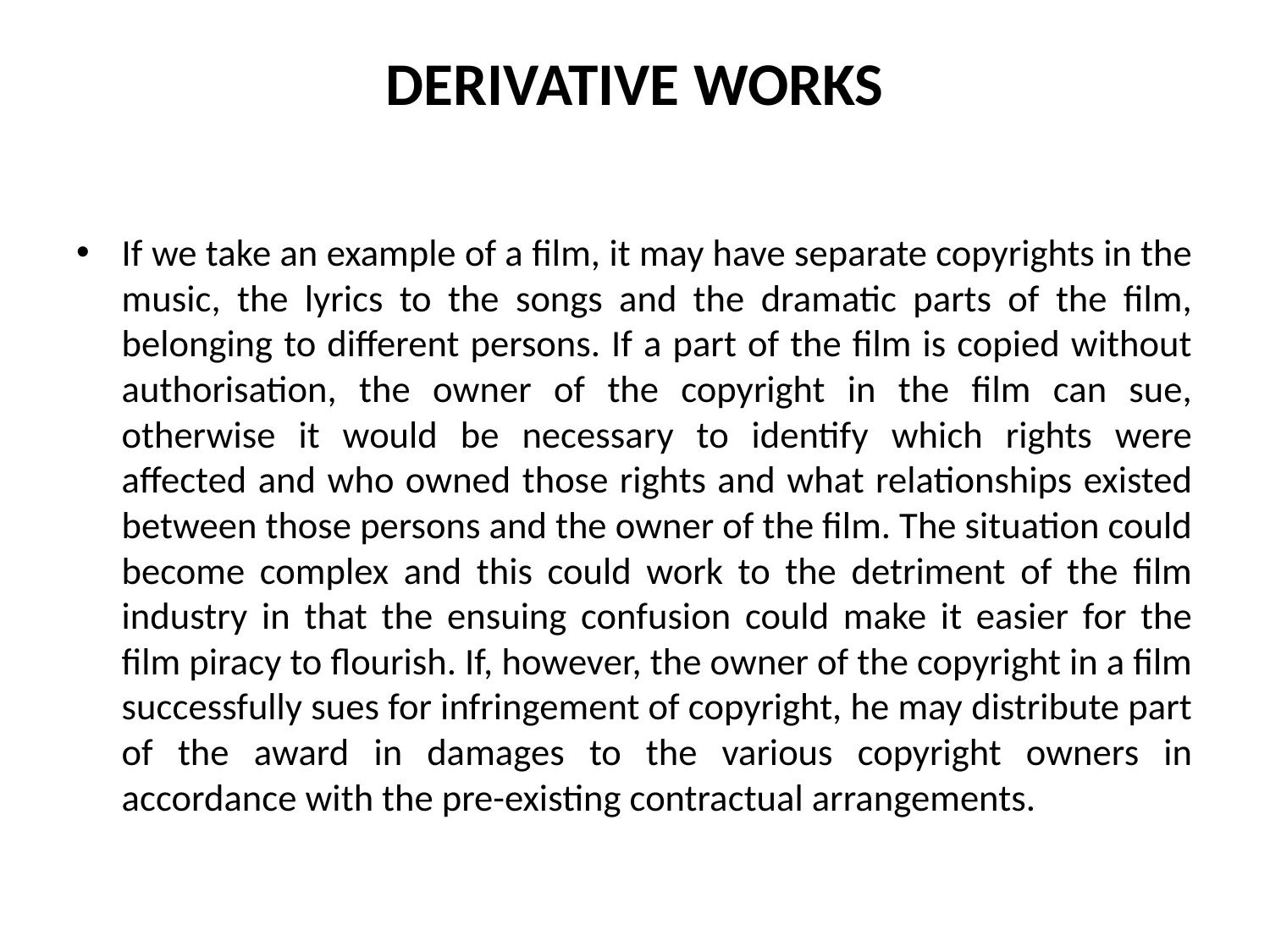

# DERIVATIVE WORKS
If we take an example of a film, it may have separate copyrights in the music, the lyrics to the songs and the dramatic parts of the film, belonging to different persons. If a part of the film is copied without authorisation, the owner of the copyright in the film can sue, otherwise it would be necessary to identify which rights were affected and who owned those rights and what relationships existed between those persons and the owner of the film. The situation could become complex and this could work to the detriment of the film industry in that the ensuing confusion could make it easier for the film piracy to flourish. If, however, the owner of the copyright in a film successfully sues for infringement of copyright, he may distribute part of the award in damages to the various copyright owners in accordance with the pre-existing contractual arrangements.